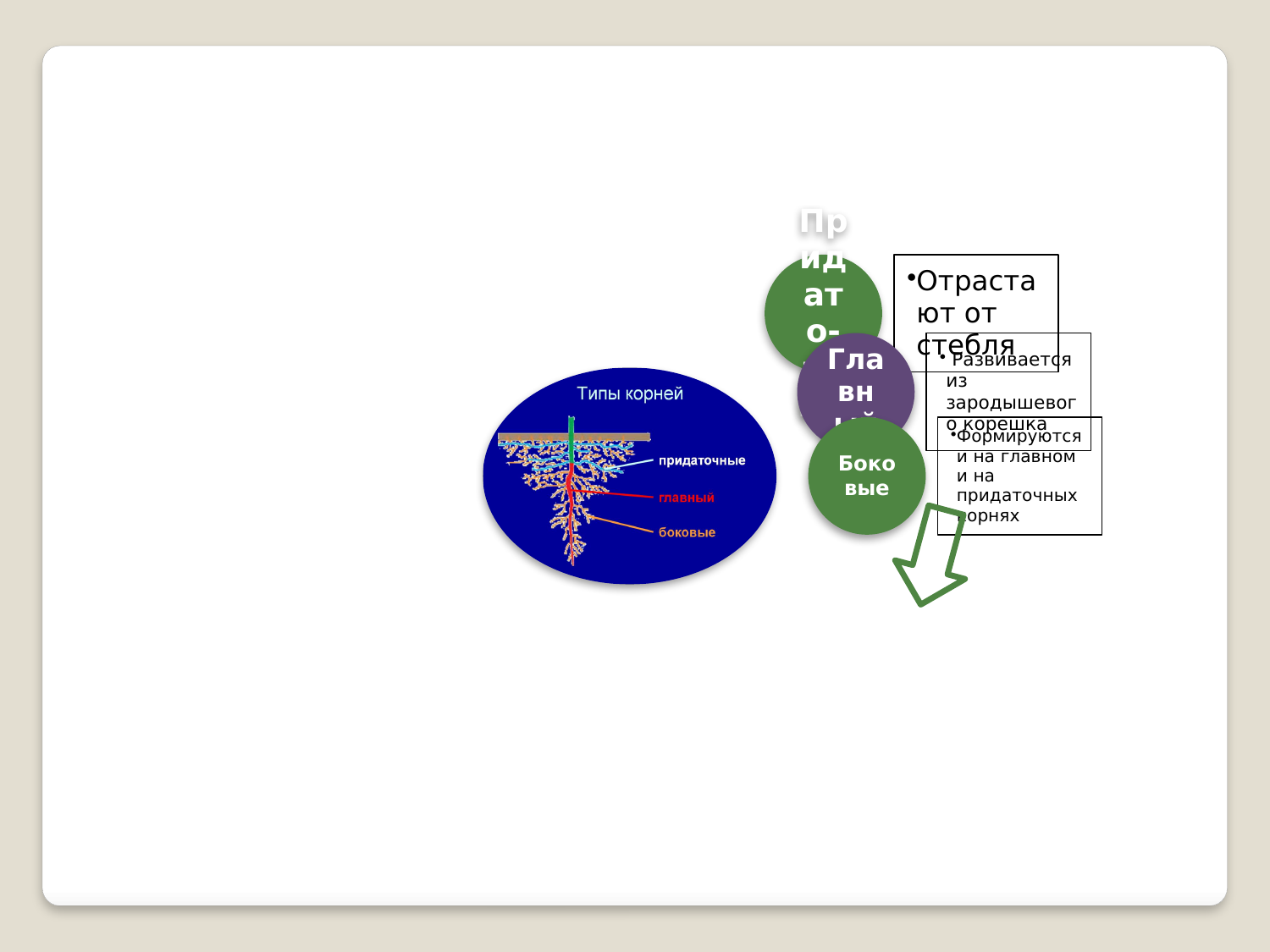

Боковые
Формируются и на главном и на придаточных корнях